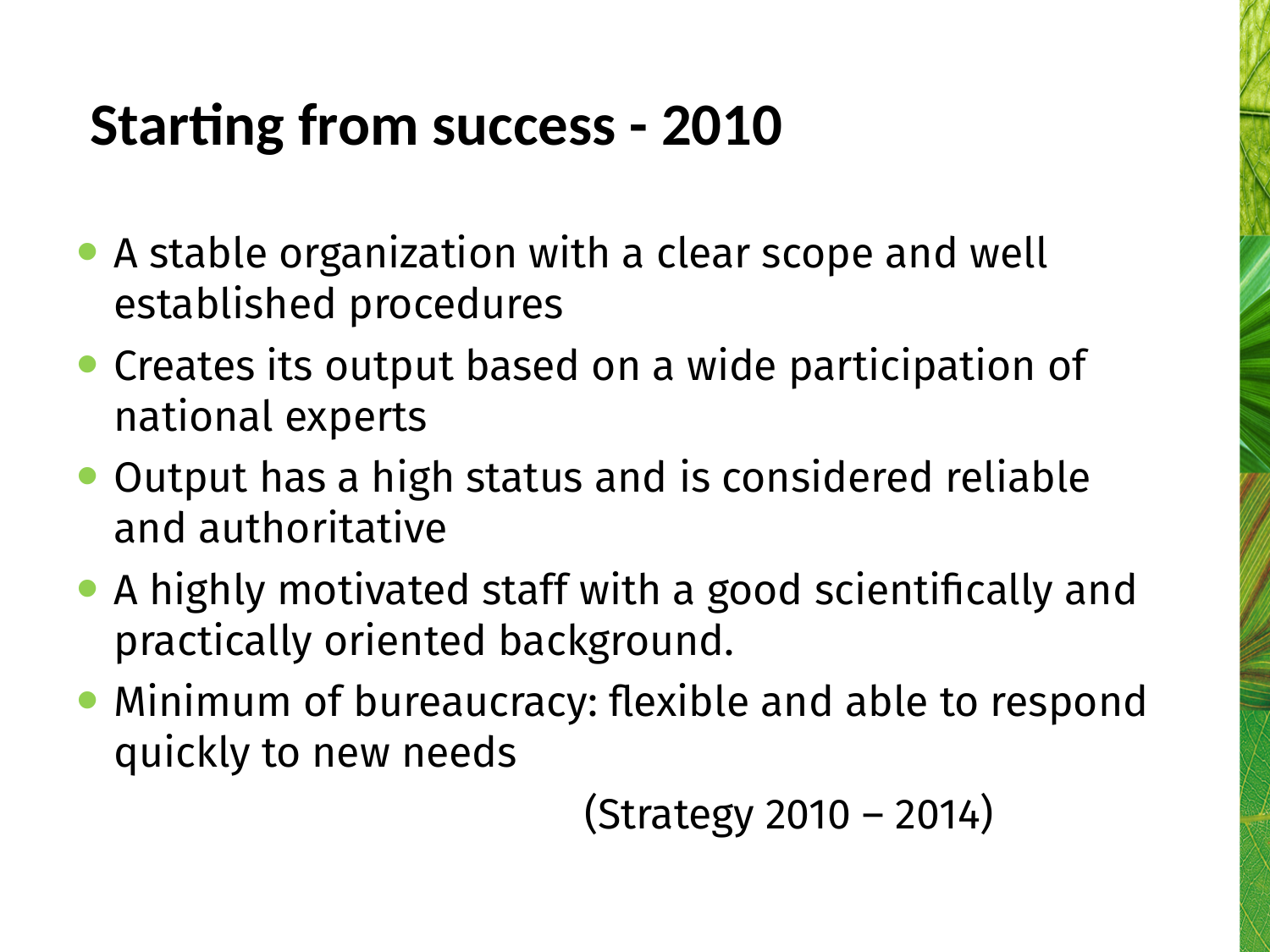

# Starting from success - 2010
A stable organization with a clear scope and well established procedures
Creates its output based on a wide participation of national experts
Output has a high status and is considered reliable and authoritative
A highly motivated staff with a good scientifically and practically oriented background.
Minimum of bureaucracy: flexible and able to respond quickly to new needs
				(Strategy 2010 – 2014)